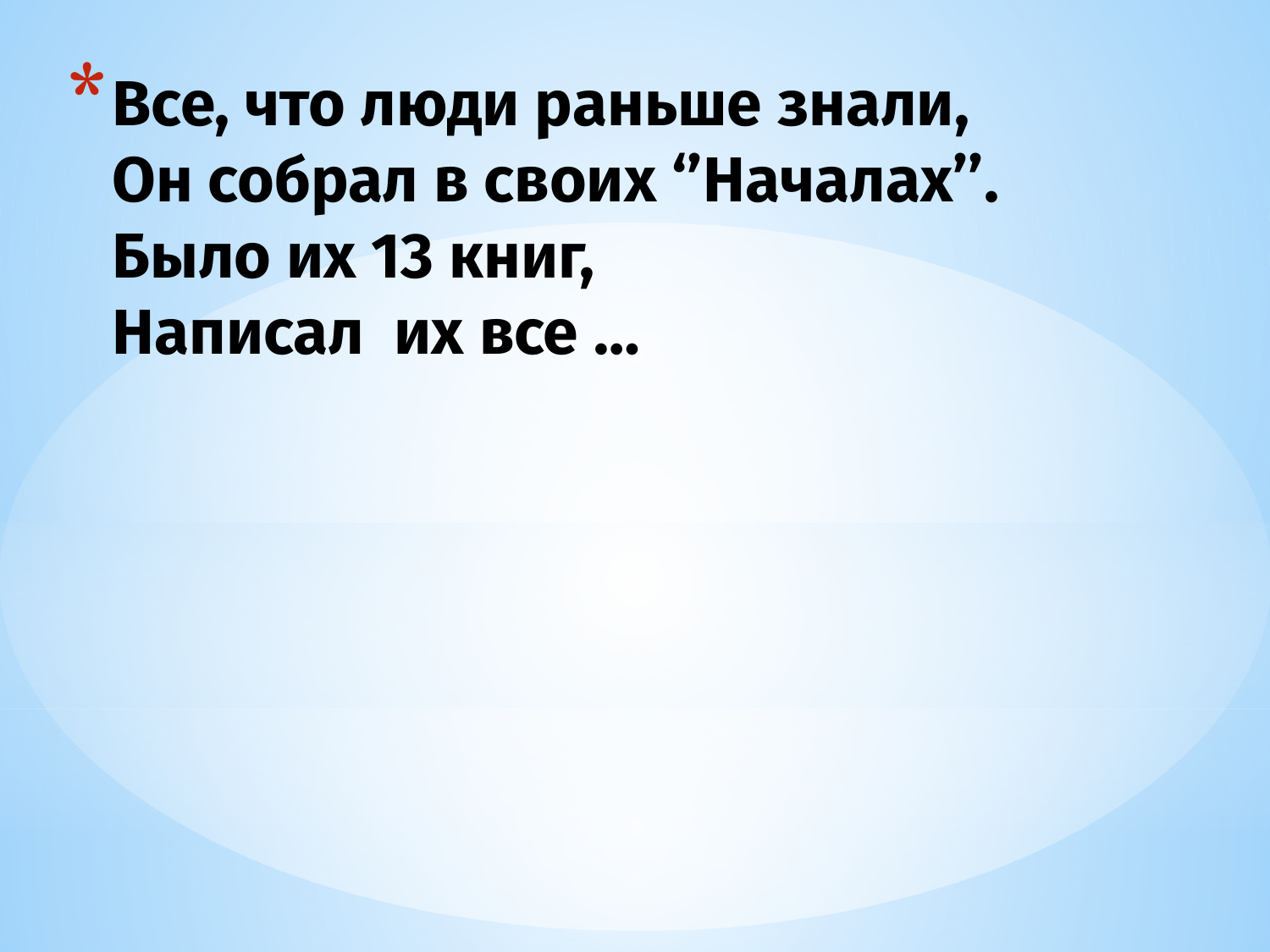

# Все, что люди раньше знали, Он собрал в своих ‘’Началах’’. Было их 13 книг, Написал  их все …